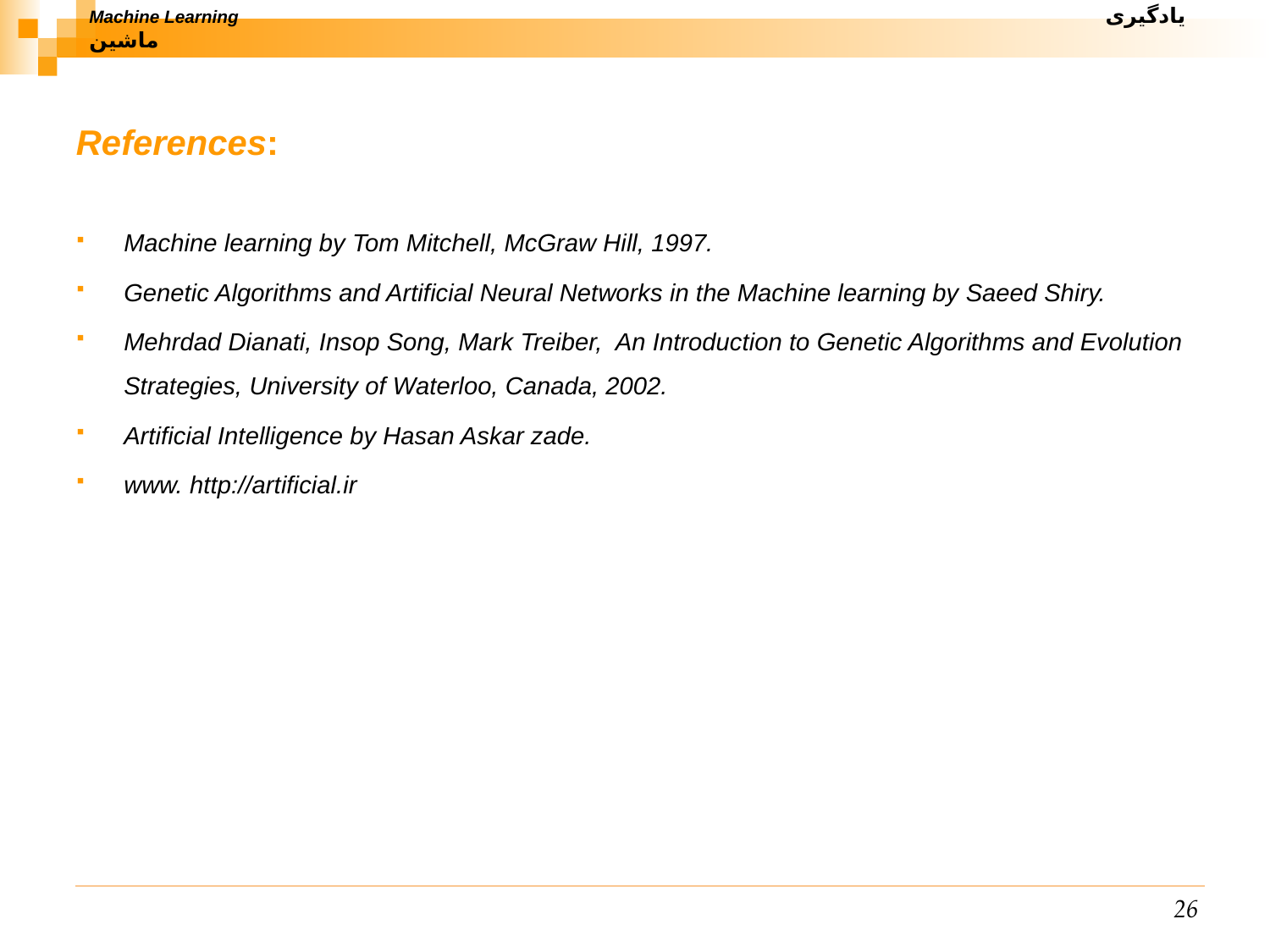

Machine Learning					             		یادگیری ماشین
References:
Machine learning by Tom Mitchell, McGraw Hill, 1997.
Genetic Algorithms and Artificial Neural Networks in the Machine learning by Saeed Shiry.
Mehrdad Dianati, Insop Song, Mark Treiber,  An Introduction to Genetic Algorithms and Evolution Strategies, University of Waterloo, Canada, 2002.
Artificial Intelligence by Hasan Askar zade.
www. http://artificial.ir

26